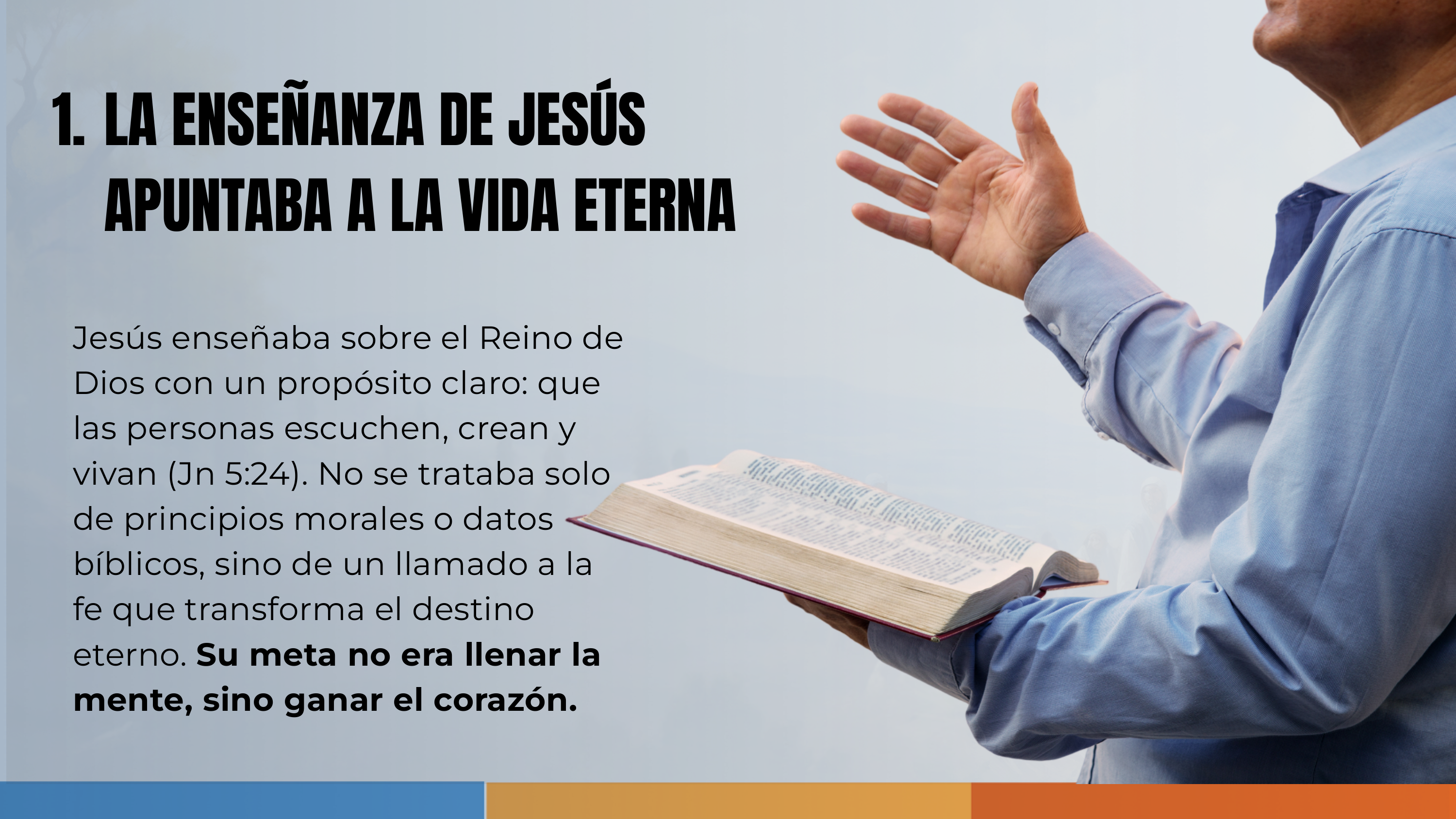

LA ENSEÑANZA DE JESÚS APUNTABA A LA VIDA ETERNA
Jesús enseñaba sobre el Reino de Dios con un propósito claro: que las personas escuchen, crean y vivan (Jn 5:24). No se trataba solo de principios morales o datos bíblicos, sino de un llamado a la fe que transforma el destino eterno. Su meta no era llenar la mente, sino ganar el corazón.